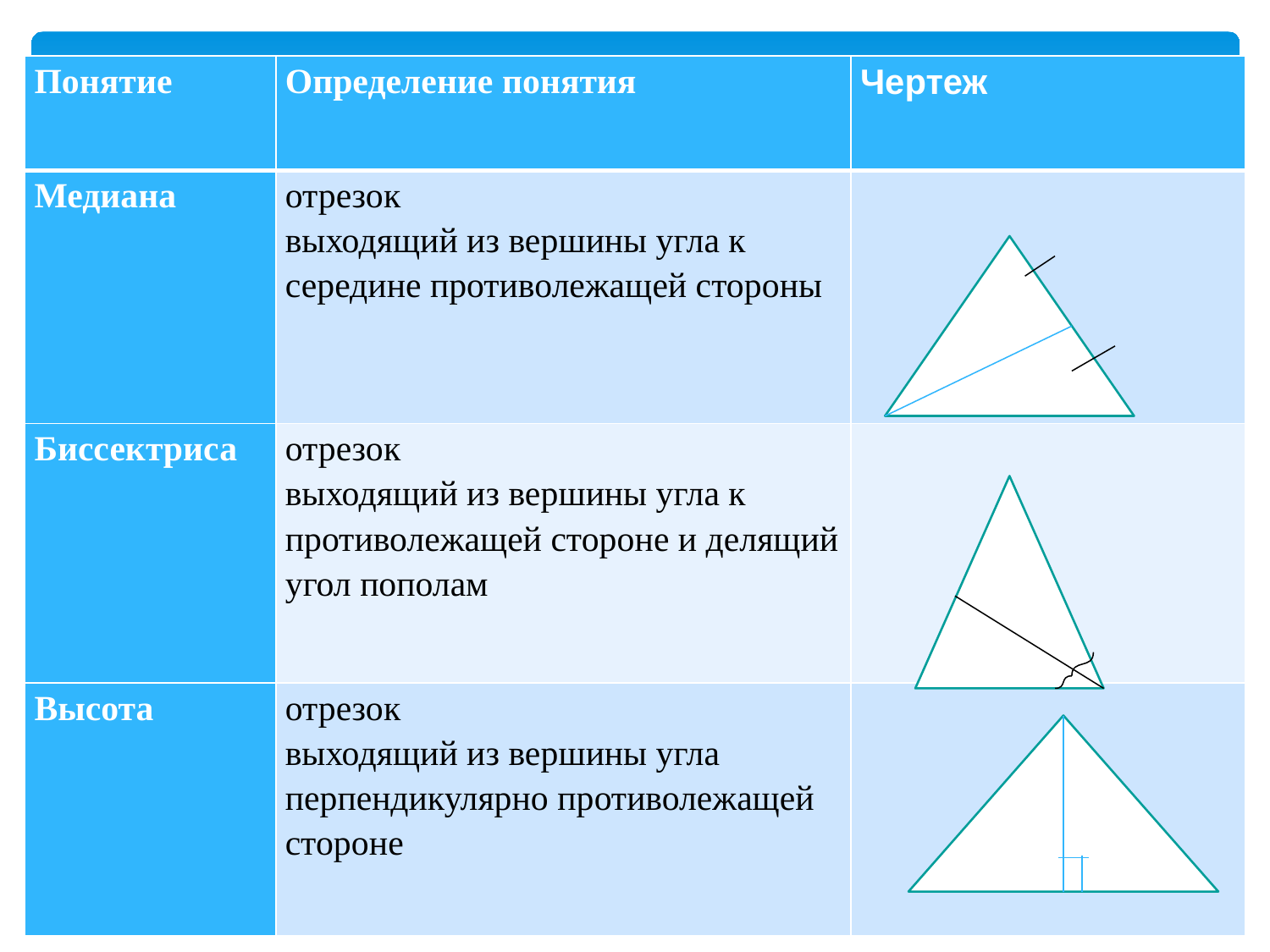

| Понятие | Определение понятия | Чертеж |
| --- | --- | --- |
| Медиана | отрезок выходящий из вершины угла к середине противолежащей стороны |  |
| Биссектриса | отрезок выходящий из вершины угла к противолежащей стороне и делящий угол пополам |  |
| Высота | отрезок выходящий из вершины угла перпендикулярно противолежащей стороне |  |